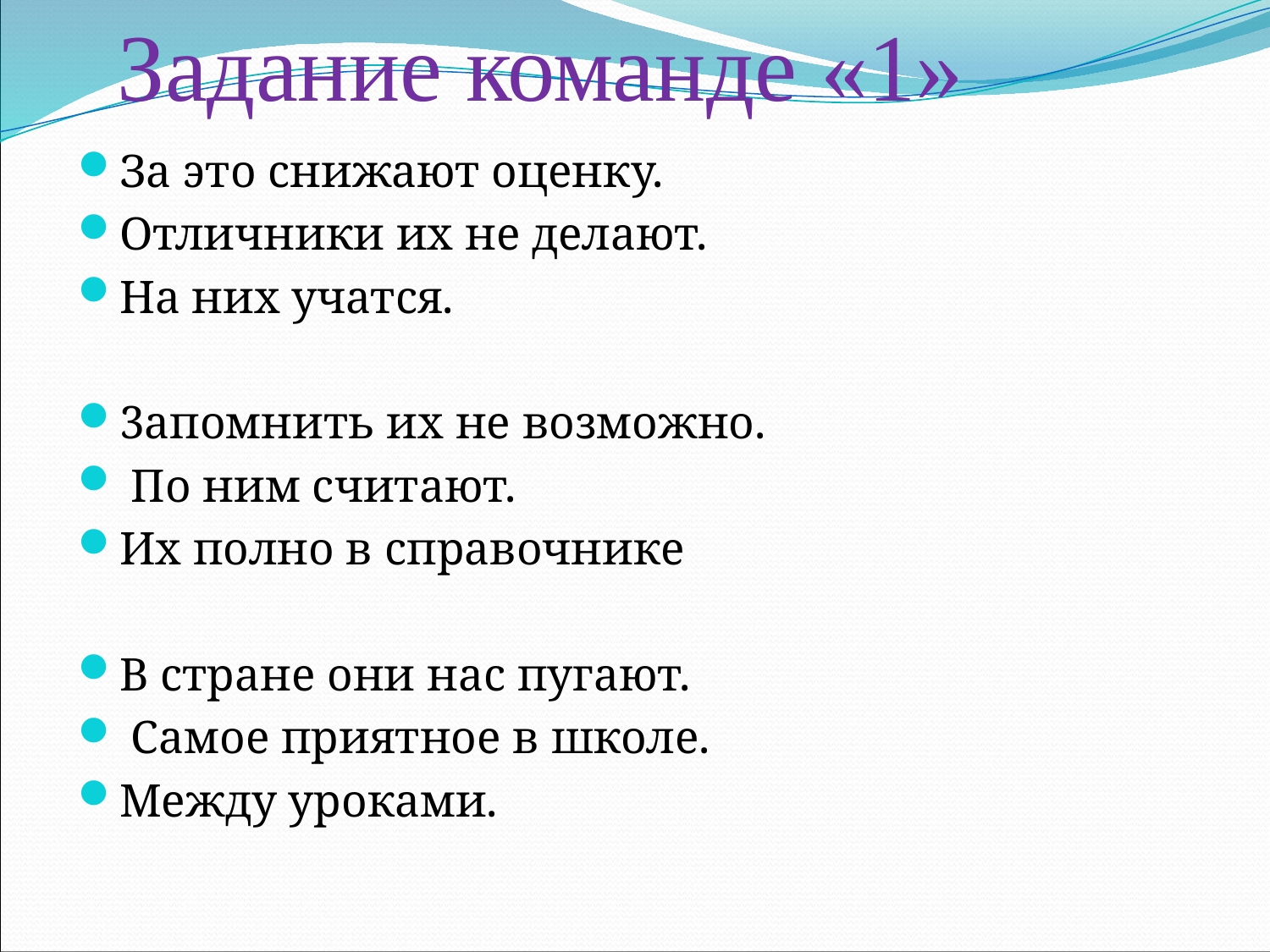

Задание команде «1»
За это снижают оценку.
Отличники их не делают.
На них учатся.

3апомнить их не возможно.
 По ним считают.
Их полно в справочнике

В стране они нас пугают.
 Самое приятное в школе.
Между уроками.